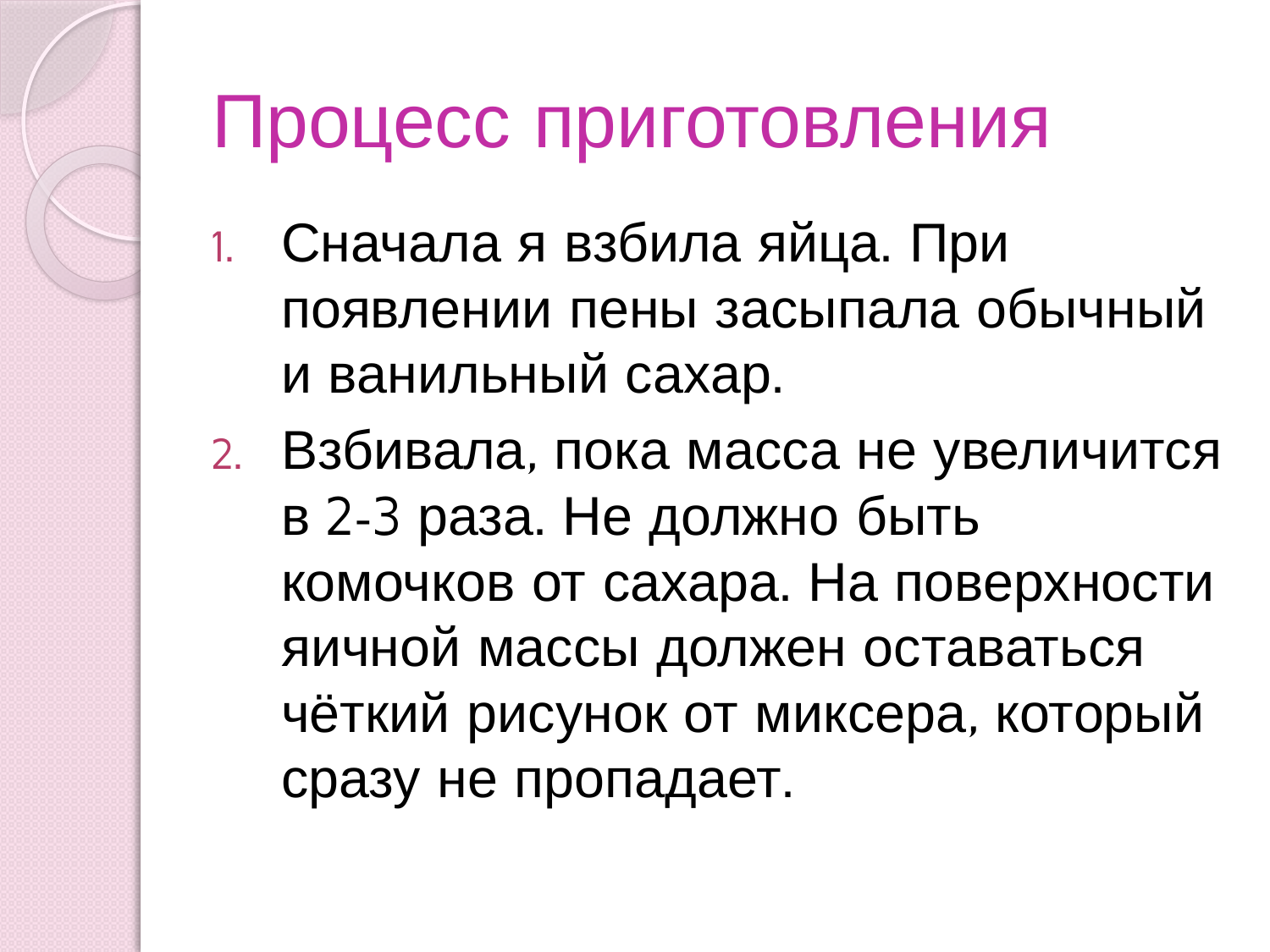

# Процесс приготовления
Сначала я взбила яйца. При появлении пены засыпала обычный и ванильный сахар.
Взбивала, пока масса не увеличится в 2-3 раза. Не должно быть комочков от сахара. На поверхности яичной массы должен оставаться чёткий рисунок от миксера, который сразу не пропадает.